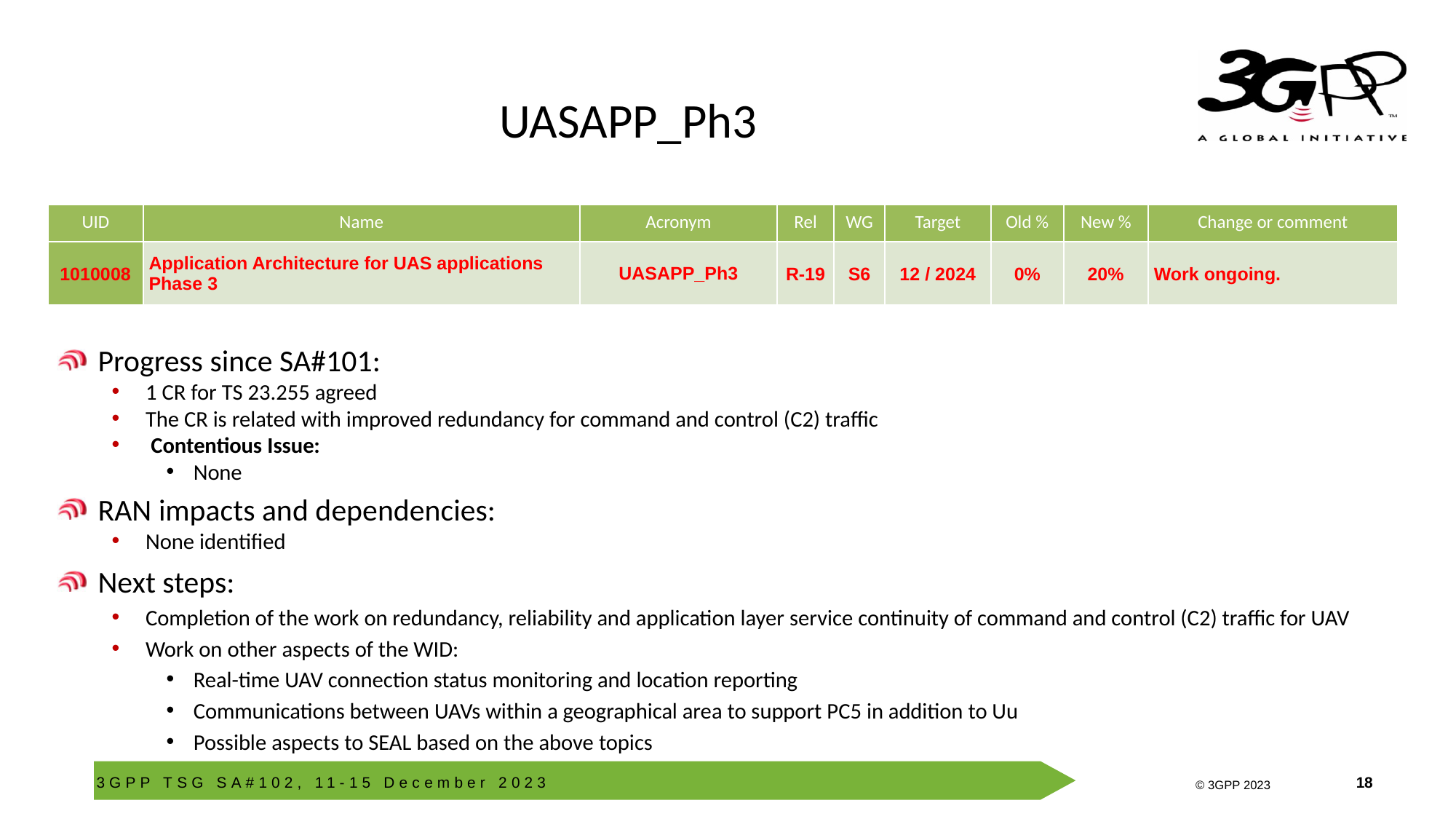

# UASAPP_Ph3
| UID | Name | Acronym | Rel | WG | Target | Old % | New % | Change or comment |
| --- | --- | --- | --- | --- | --- | --- | --- | --- |
| 1010008 | Application Architecture for UAS applications Phase 3 | UASAPP\_Ph3 | R-19 | S6 | 12 / 2024 | 0% | 20% | Work ongoing. |
Progress since SA#101:
1 CR for TS 23.255 agreed
The CR is related with improved redundancy for command and control (C2) traffic
 Contentious Issue:
None
RAN impacts and dependencies:
None identified
Next steps:
Completion of the work on redundancy, reliability and application layer service continuity of command and control (C2) traffic for UAV
Work on other aspects of the WID:
Real-time UAV connection status monitoring and location reporting
Communications between UAVs within a geographical area to support PC5 in addition to Uu
Possible aspects to SEAL based on the above topics